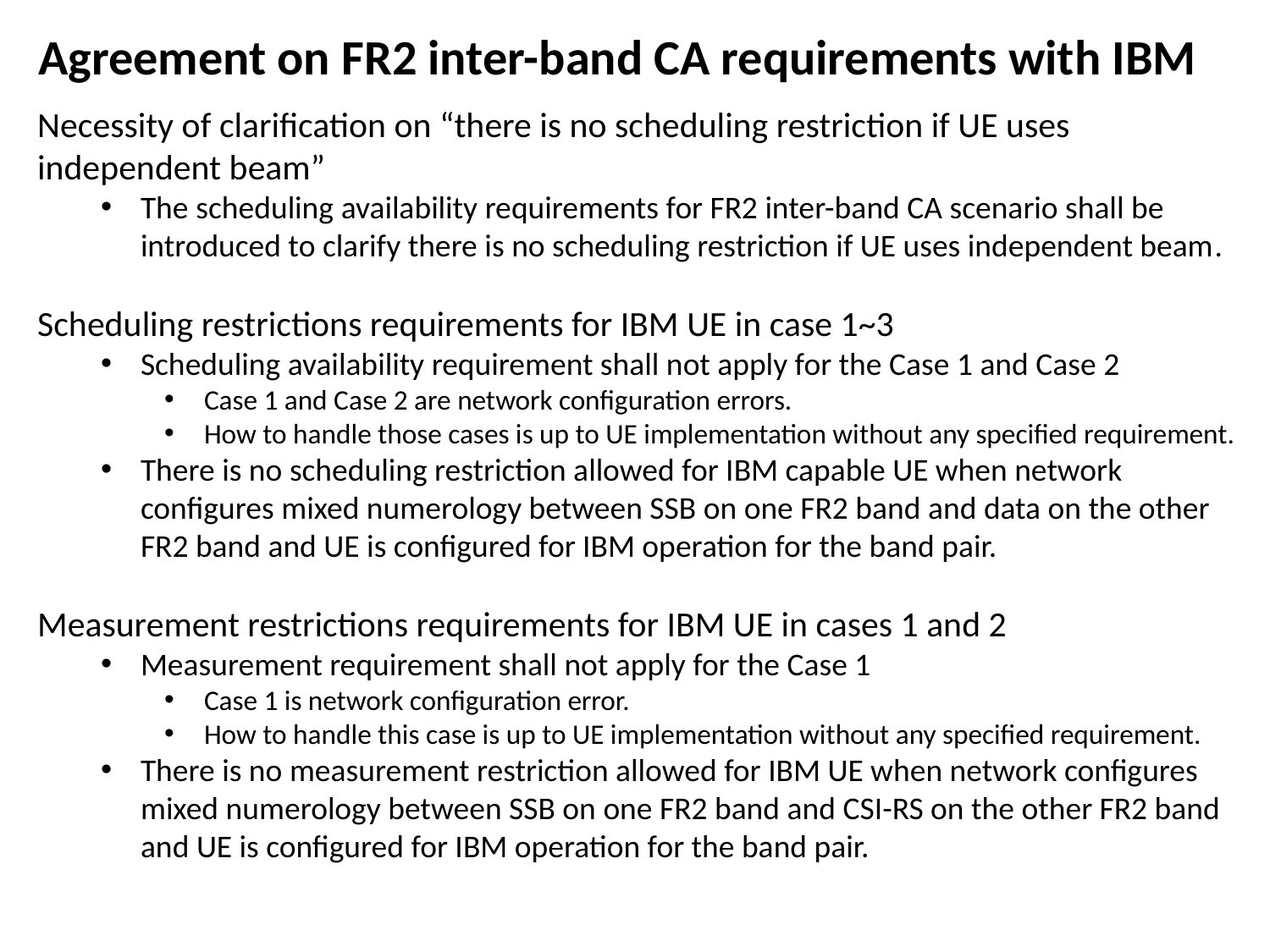

# Agreement on FR2 inter-band CA requirements with IBM
Necessity of clarification on “there is no scheduling restriction if UE uses independent beam”
The scheduling availability requirements for FR2 inter-band CA scenario shall be introduced to clarify there is no scheduling restriction if UE uses independent beam.

Scheduling restrictions requirements for IBM UE in case 1~3
Scheduling availability requirement shall not apply for the Case 1 and Case 2
Case 1 and Case 2 are network configuration errors.
How to handle those cases is up to UE implementation without any specified requirement.
There is no scheduling restriction allowed for IBM capable UE when network configures mixed numerology between SSB on one FR2 band and data on the other FR2 band and UE is configured for IBM operation for the band pair.

Measurement restrictions requirements for IBM UE in cases 1 and 2
Measurement requirement shall not apply for the Case 1
Case 1 is network configuration error.
How to handle this case is up to UE implementation without any specified requirement.
There is no measurement restriction allowed for IBM UE when network configures mixed numerology between SSB on one FR2 band and CSI-RS on the other FR2 band and UE is configured for IBM operation for the band pair.